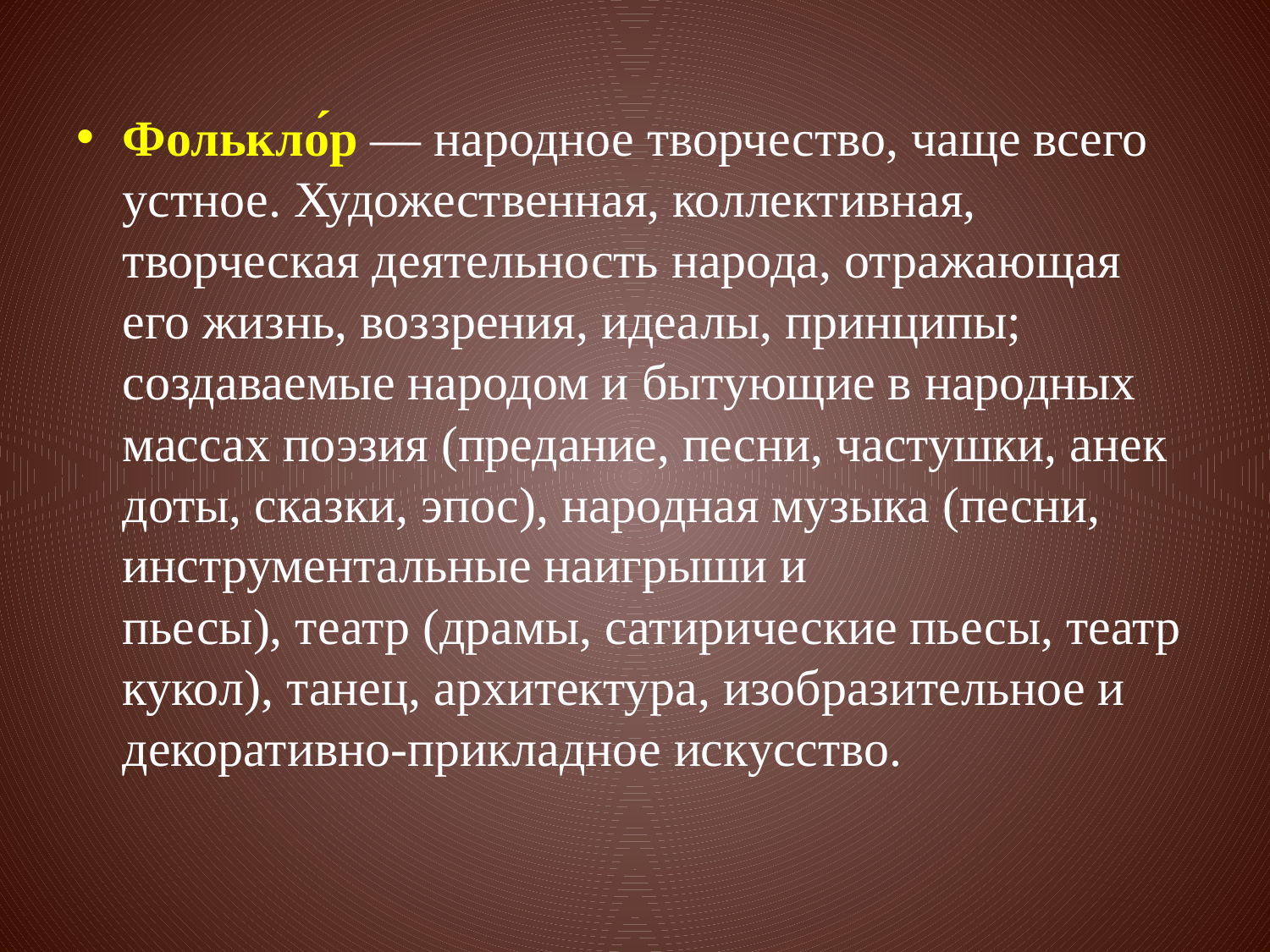

#
Фолькло́р — народное творчество, чаще всего устное. Художественная, коллективная, творческая деятельность народа, отражающая его жизнь, воззрения, идеалы, принципы; создаваемые народом и бытующие в народных массах поэзия (предание, песни, частушки, анекдоты, сказки, эпос), народная музыка (песни, инструментальные наигрыши и пьесы), театр (драмы, сатирические пьесы, театр кукол), танец, архитектура, изобразительное и декоративно-прикладное искусство.